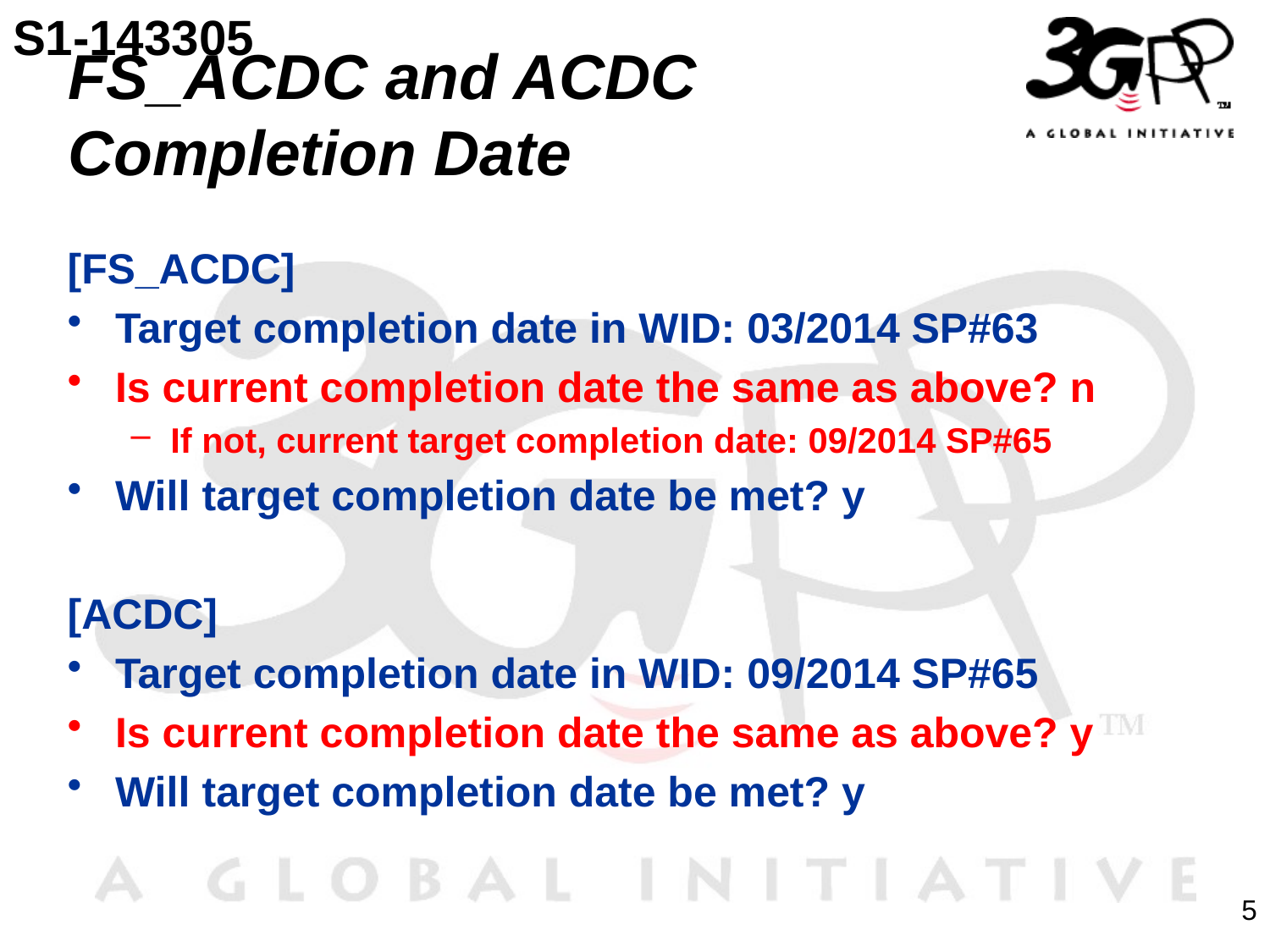

S1-143305
# FS_ACDC and ACDC Completion Date

[FS_ACDC]
Target completion date in WID: 03/2014 SP#63
Is current completion date the same as above? n
If not, current target completion date: 09/2014 SP#65
Will target completion date be met? y

[ACDC]
Target completion date in WID: 09/2014 SP#65
Is current completion date the same as above? y
Will target completion date be met? y

5